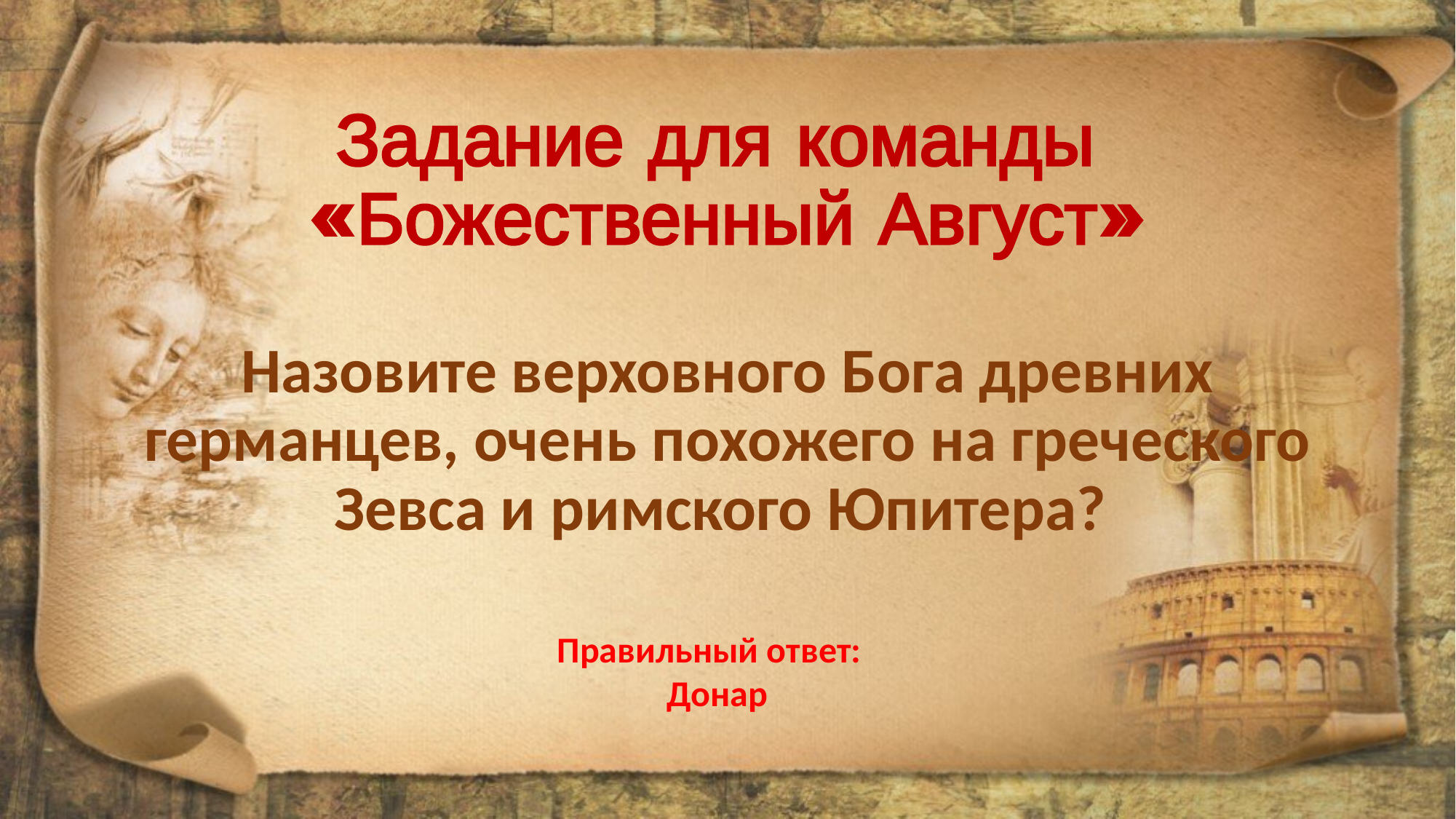

Задание для команды
«Божественный Август»

Назовите верховного Бога древних германцев, очень похожего на греческого Зевса и римского Юпитера?
Правильный ответ:
 Донар